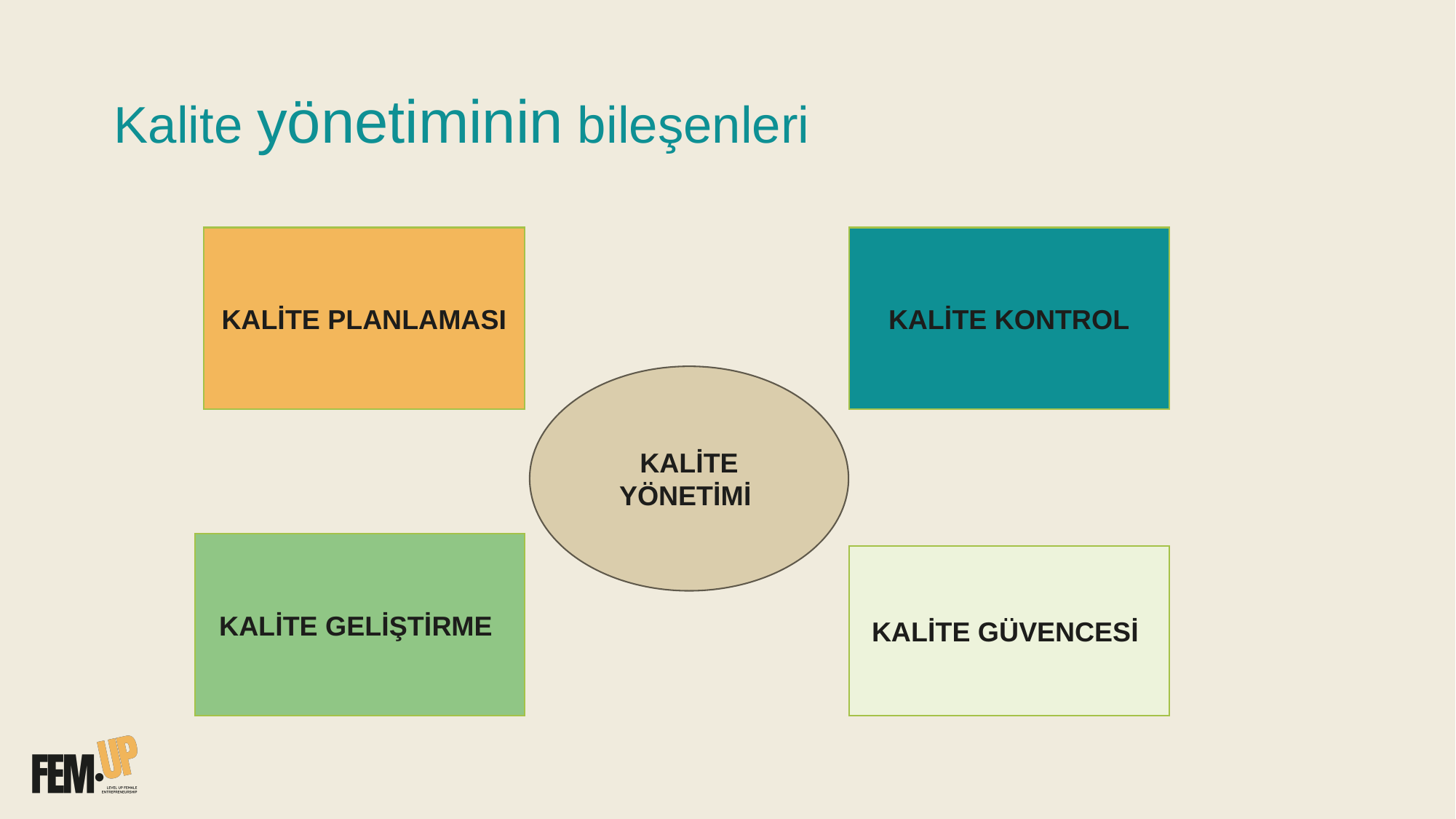

# Kalite yönetiminin bileşenleri
KALİTE PLANLAMASI
KALİTE KONTROL

KALİTE YÖNETİMİ

KALİTE GELİŞTİRME
KALİTE GÜVENCESİ